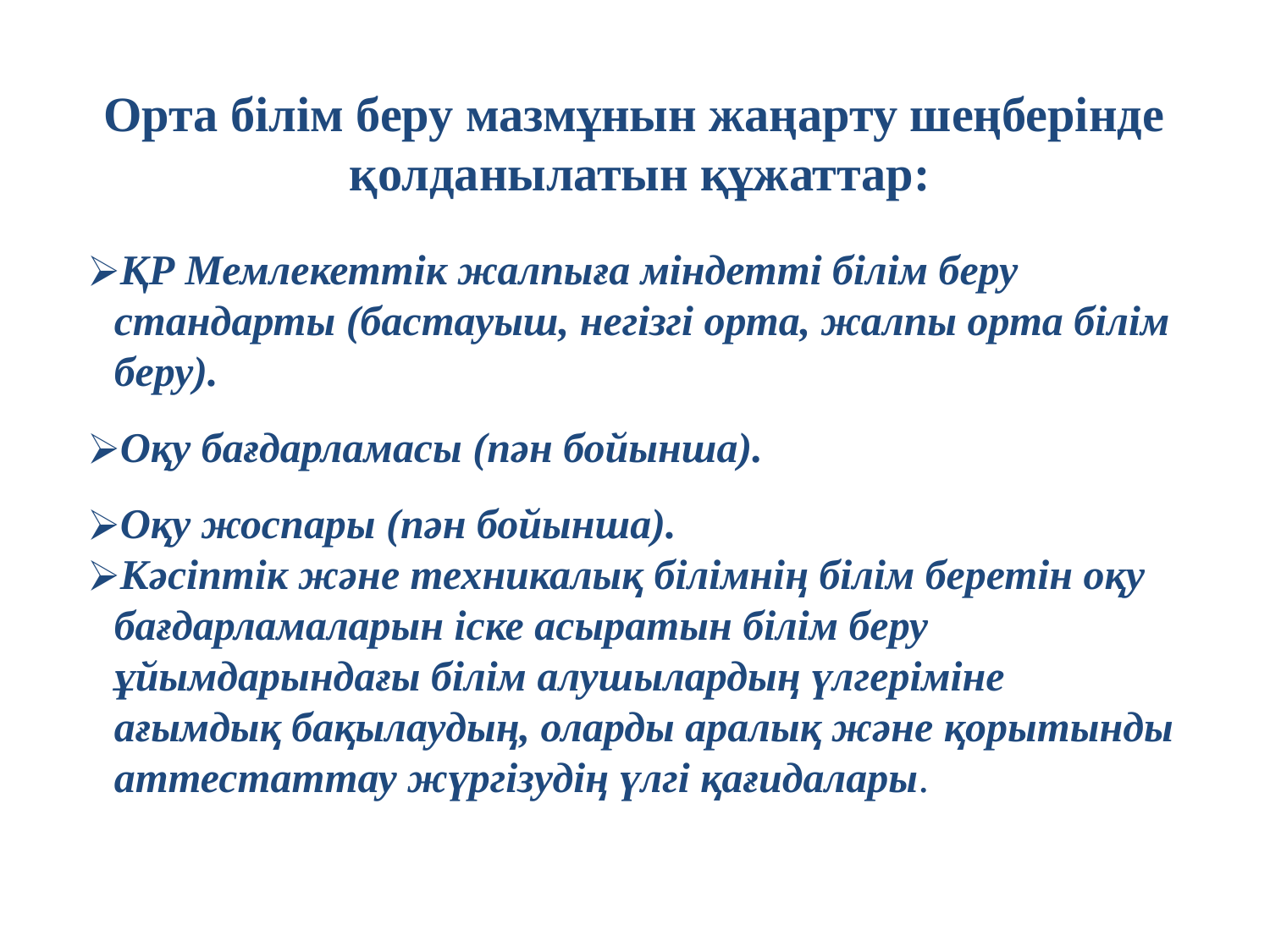

Орта білім беру мазмұнын жаңарту шеңберінде
қолданылатын құжаттар:
ҚР Мемлекеттік жалпыға міндетті білім беру стандарты (бастауыш, негізгі орта, жалпы орта білім беру).
Оқу бағдарламасы (пән бойынша).
Оқу жоспары (пән бойынша).
Кәсіптік және техникалық білімнің білім беретін оқу бағдарламаларын іске асыратын білім беру ұйымдарындағы білім алушылардың үлгеріміне ағымдық бақылаудың, оларды аралық және қорытынды аттестаттау жүргізудің үлгі қағидалары.